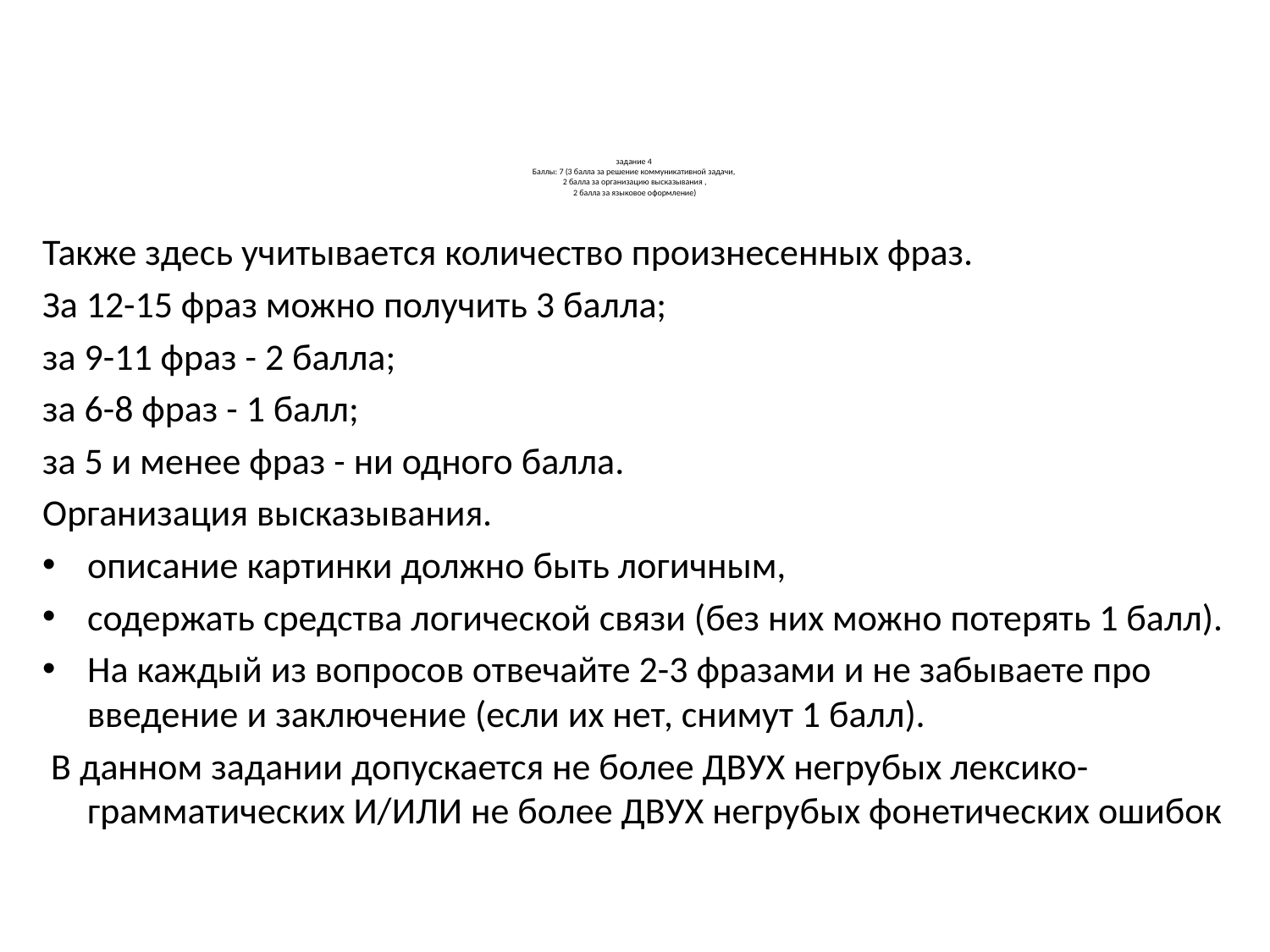

# задание 4 Баллы: 7 (3 балла за решение коммуникативной задачи, 2 балла за организацию высказывания , 2 балла за языковое оформление)
Также здесь учитывается количество произнесенных фраз.
За 12-15 фраз можно получить 3 балла;
за 9-11 фраз - 2 балла;
за 6-8 фраз - 1 балл;
за 5 и менее фраз - ни одного балла.
Организация высказывания.
описание картинки должно быть логичным,
содержать средства логической связи (без них можно потерять 1 балл).
На каждый из вопросов отвечайте 2-3 фразами и не забываете про введение и заключение (если их нет, снимут 1 балл).
 В данном задании допускается не более ДВУХ негрубых лексико-грамматических И/ИЛИ не более ДВУХ негрубых фонетических ошибок